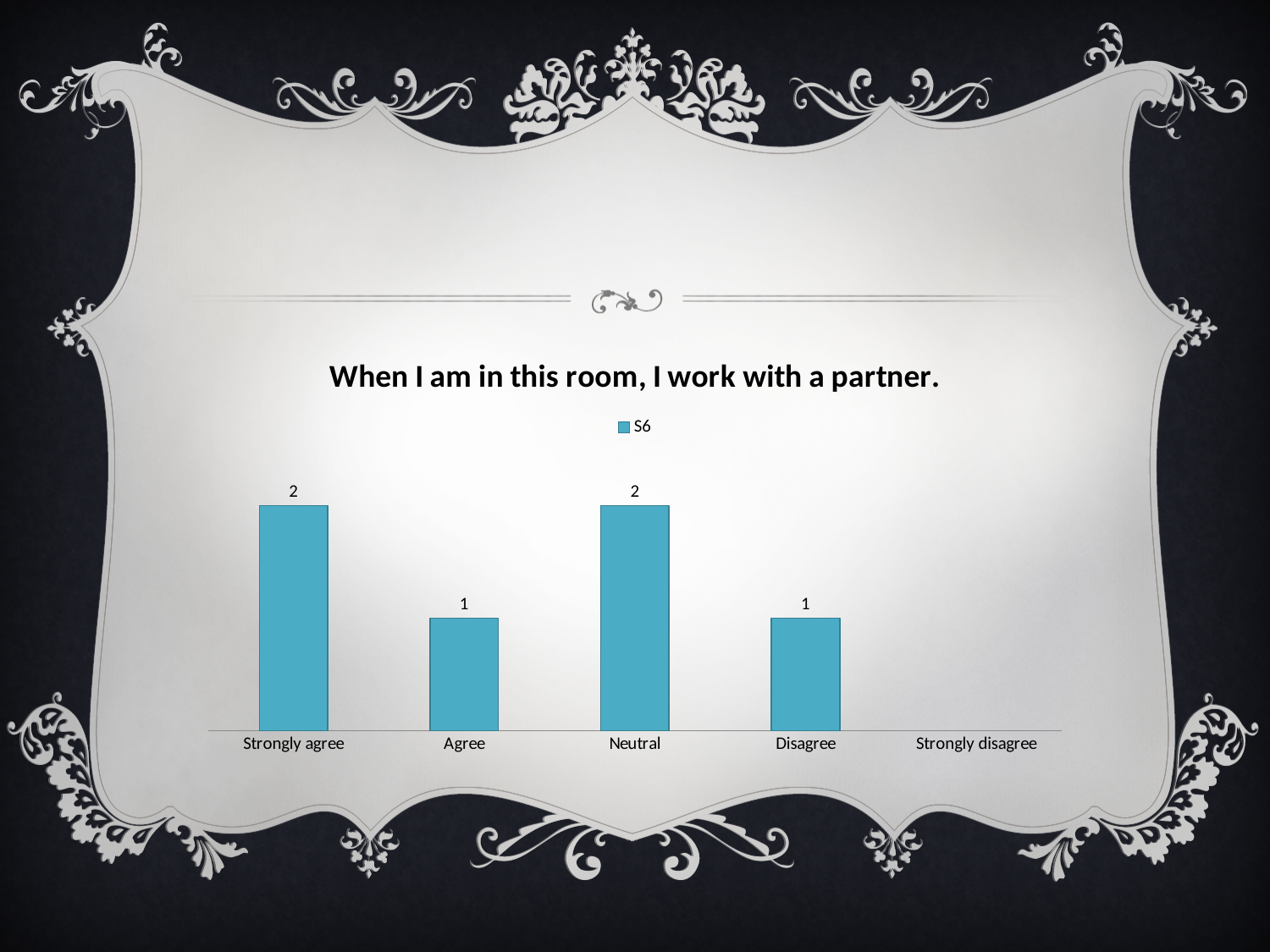

#

### Chart: When I am in this room, I work with a partner.

| Category | S6 |
|---|---|
| Strongly agree | 2.0 |
| Agree | 1.0 |
| Neutral | 2.0 |
| Disagree | 1.0 |
| Strongly disagree | None |